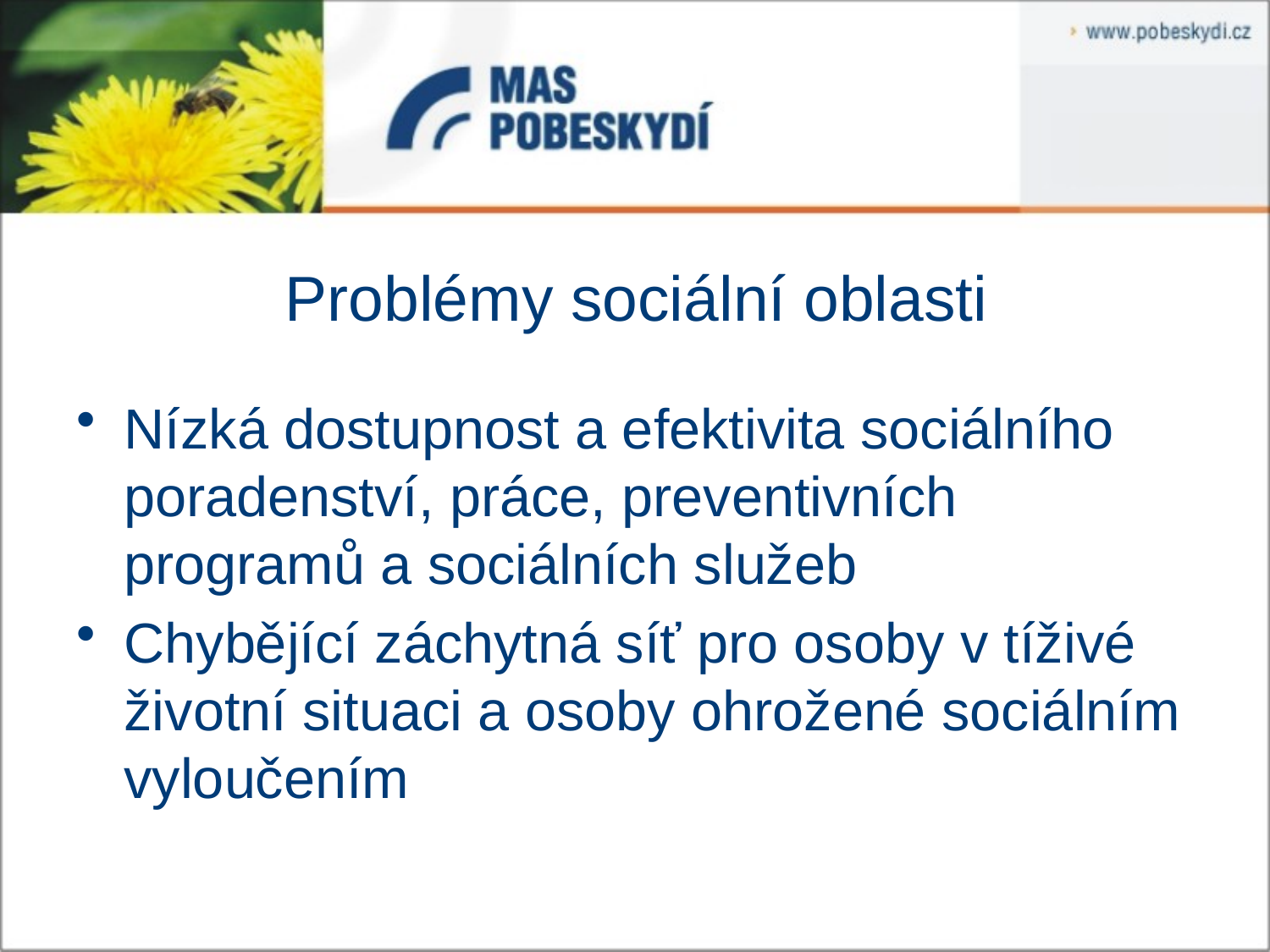

# Problémy sociální oblasti
Nízká dostupnost a efektivita sociálního poradenství, práce, preventivních programů a sociálních služeb
Chybějící záchytná síť pro osoby v tíživé životní situaci a osoby ohrožené sociálním vyloučením